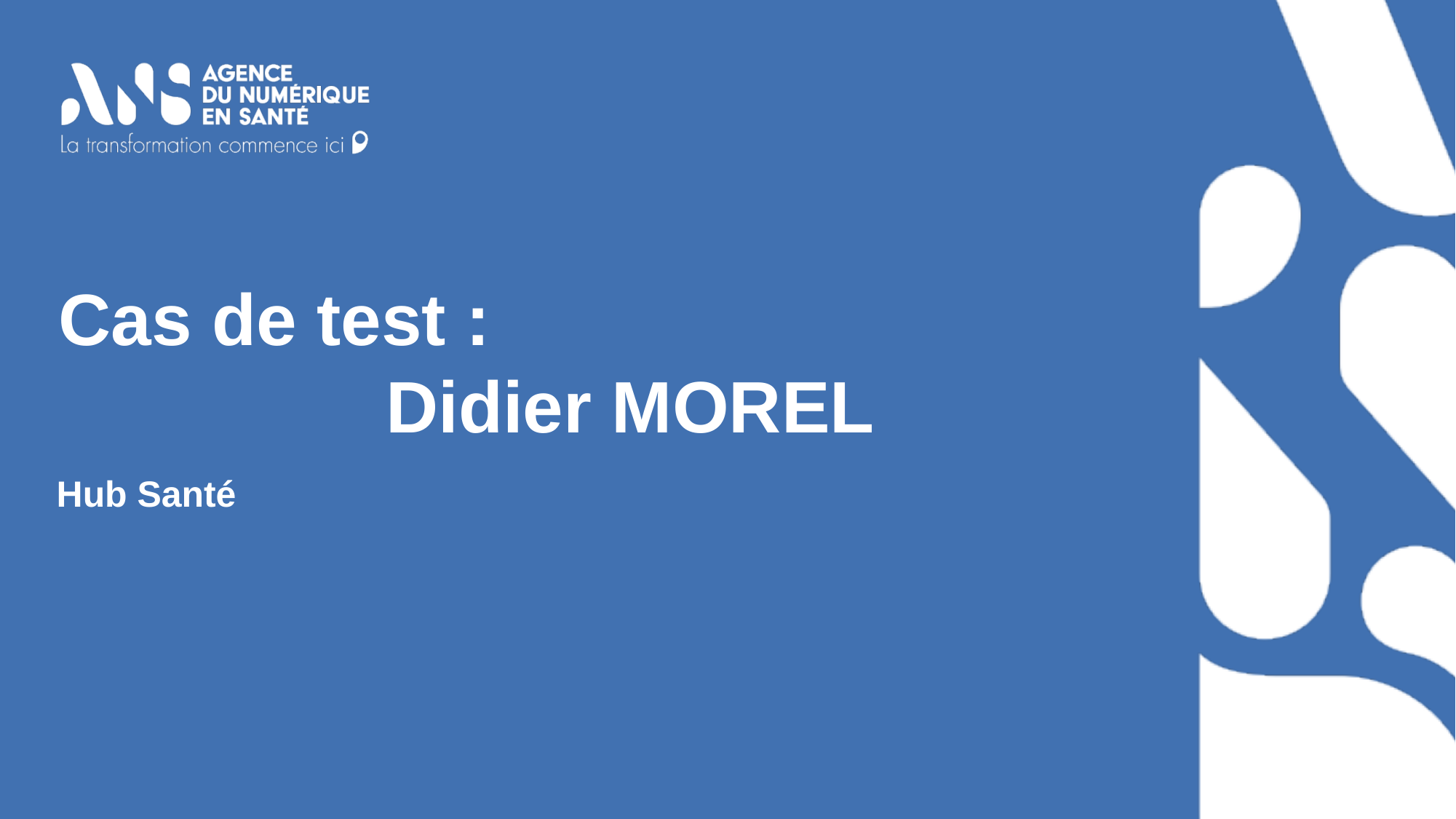

# Cas de test : Didier MOREL
Hub Santé